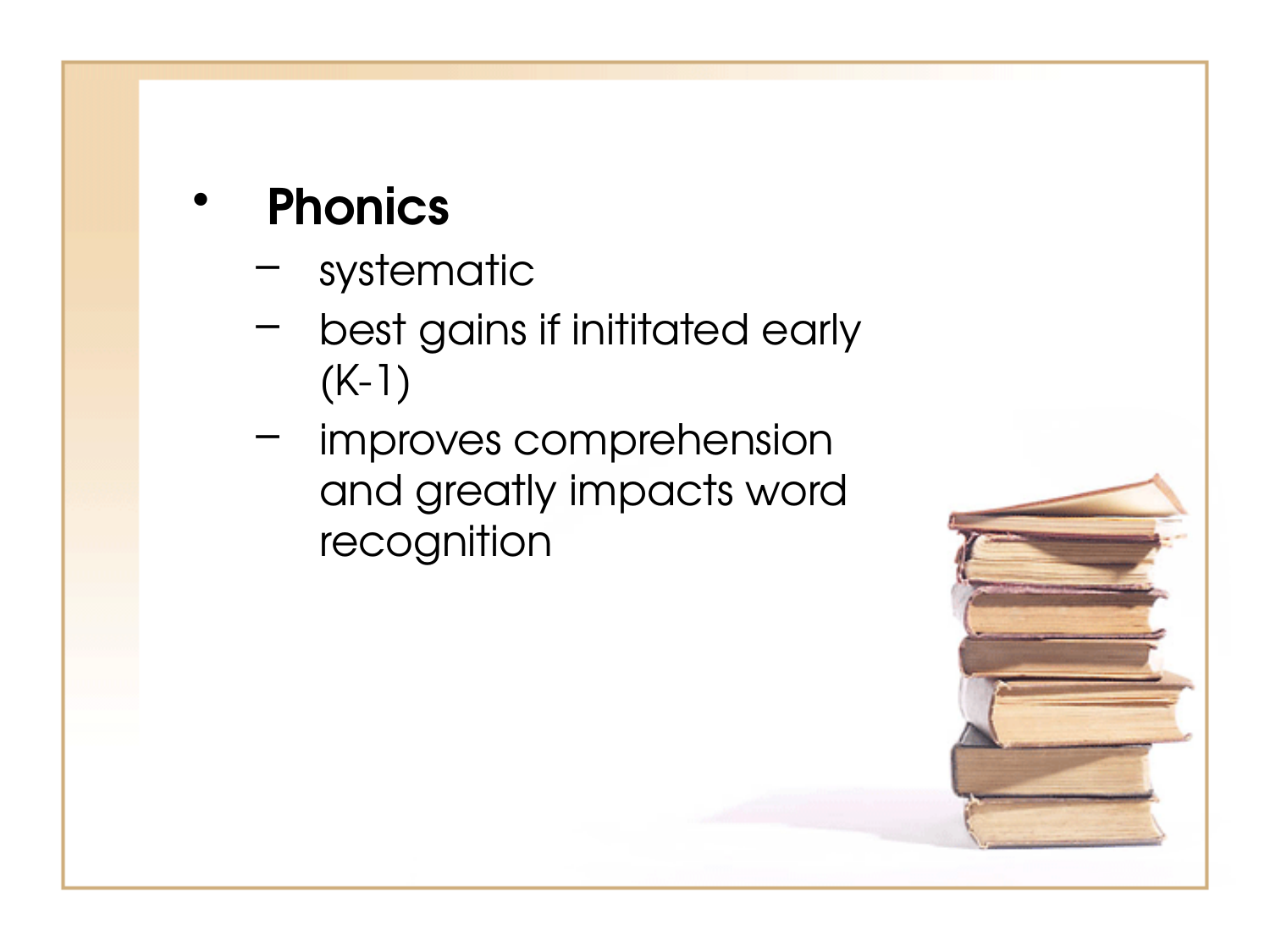

Phonics
systematic
best gains if inititated early (K-1)
improves comprehension and greatly impacts word recognition